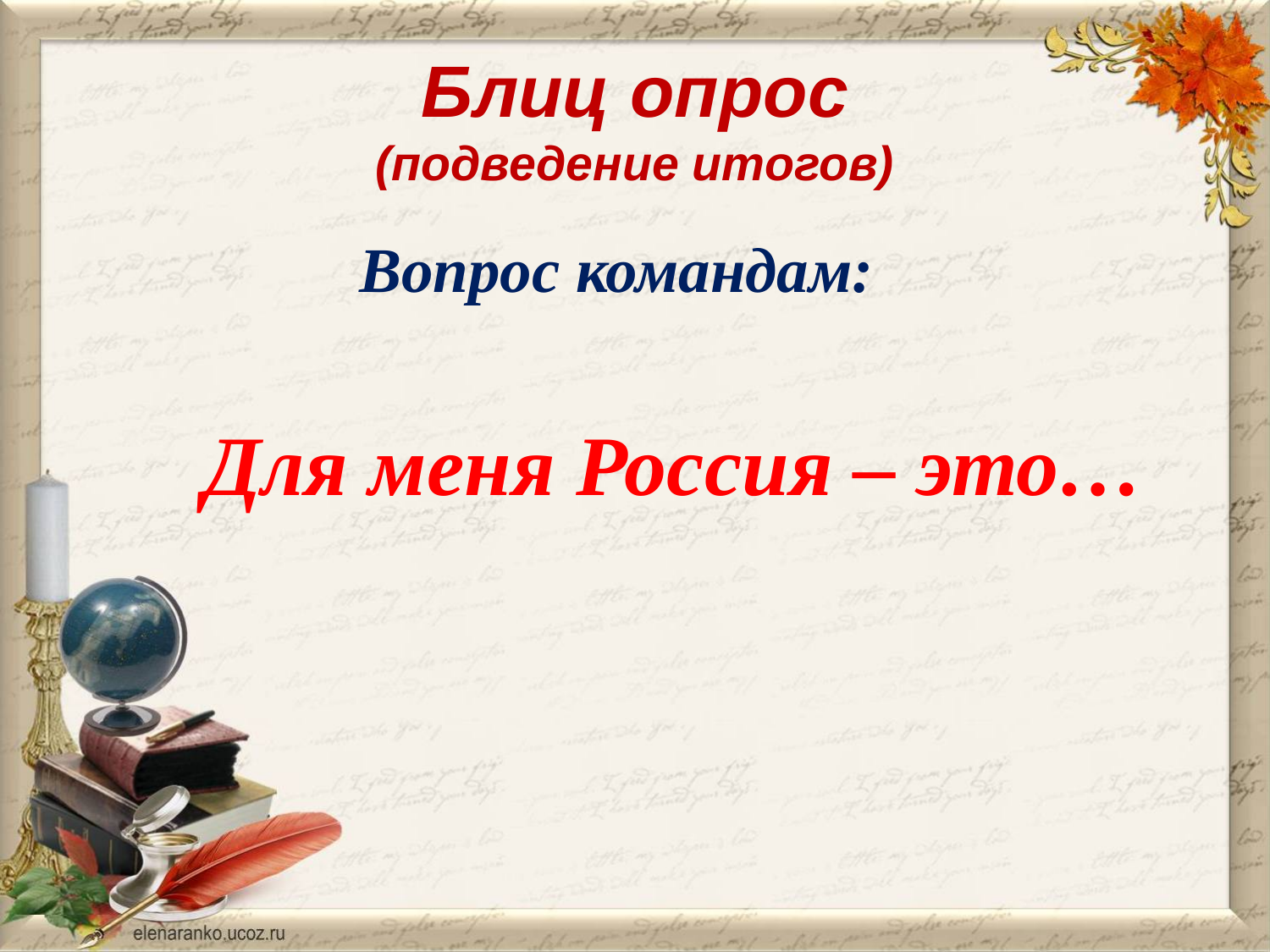

# Блиц опрос (подведение итогов)
	           Вопрос командам:

	Для меня Россия – это…